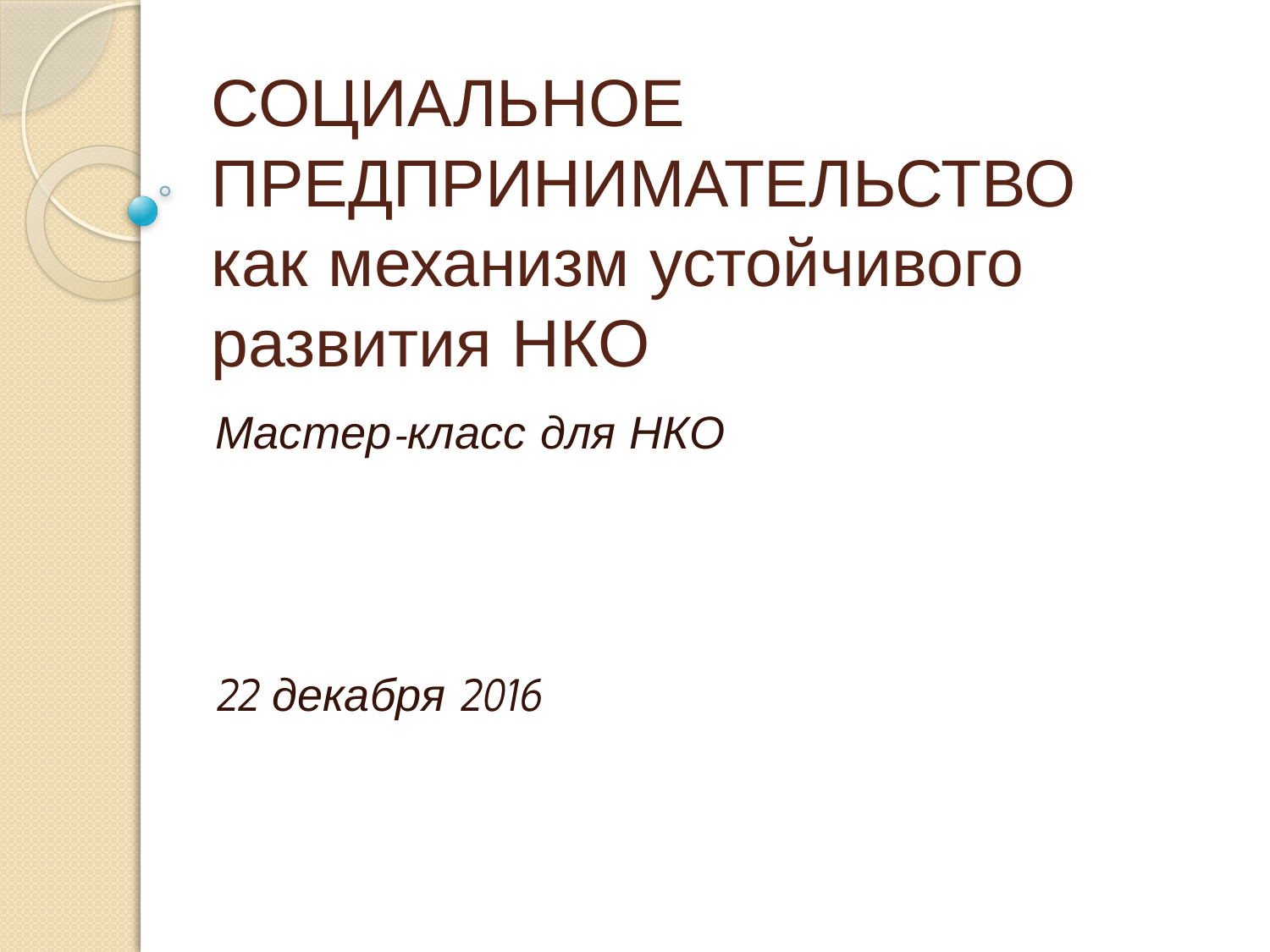

# СОЦИАЛЬНОЕ ПРЕДПРИНИМАТЕЛЬСТВО как механизм устойчивого развития НКО

Мастер-класс для НКО

22 декабря 2016